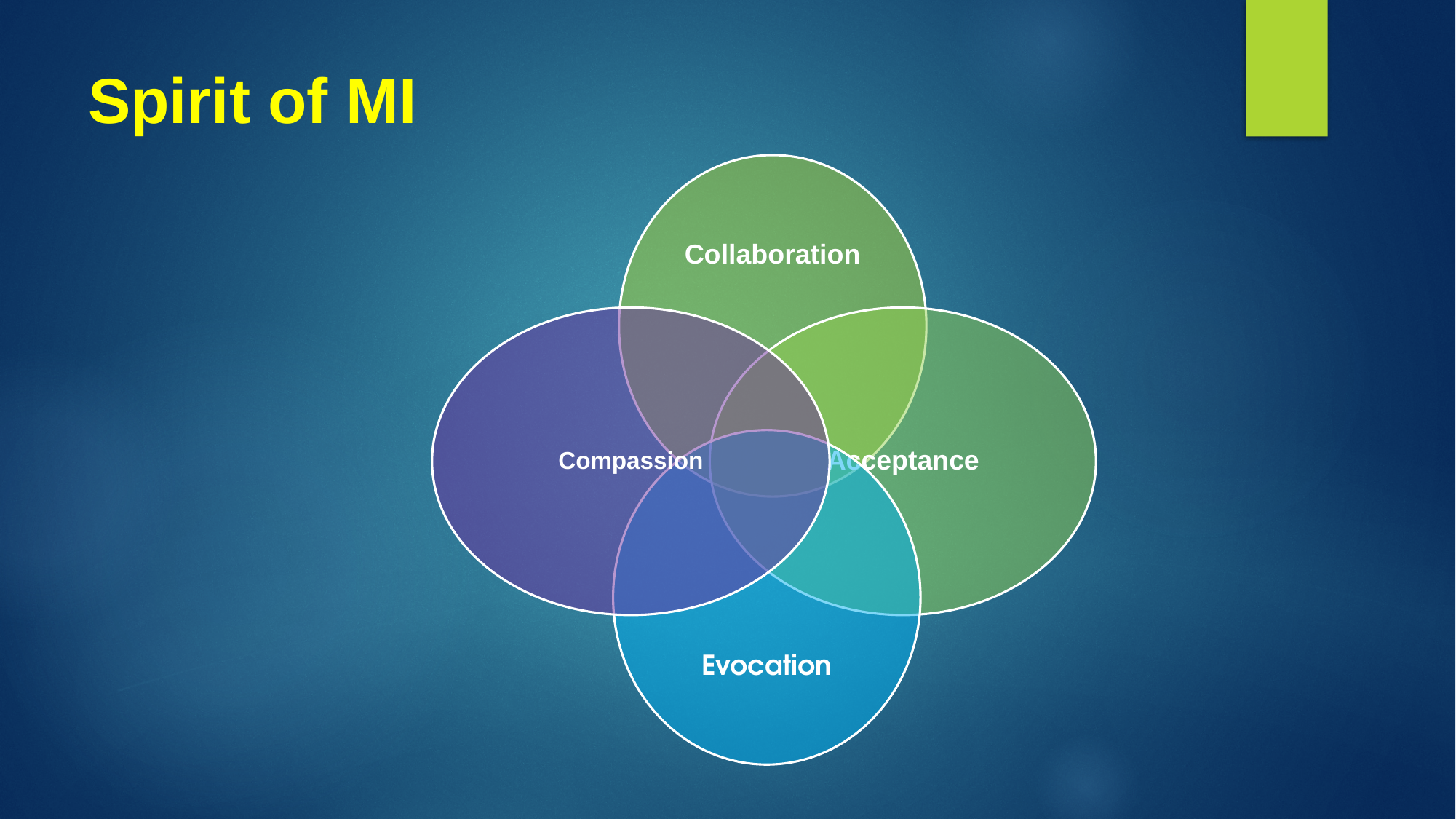

# Spirit of MI
Collaboration
Acceptance
Evocation
Compassion